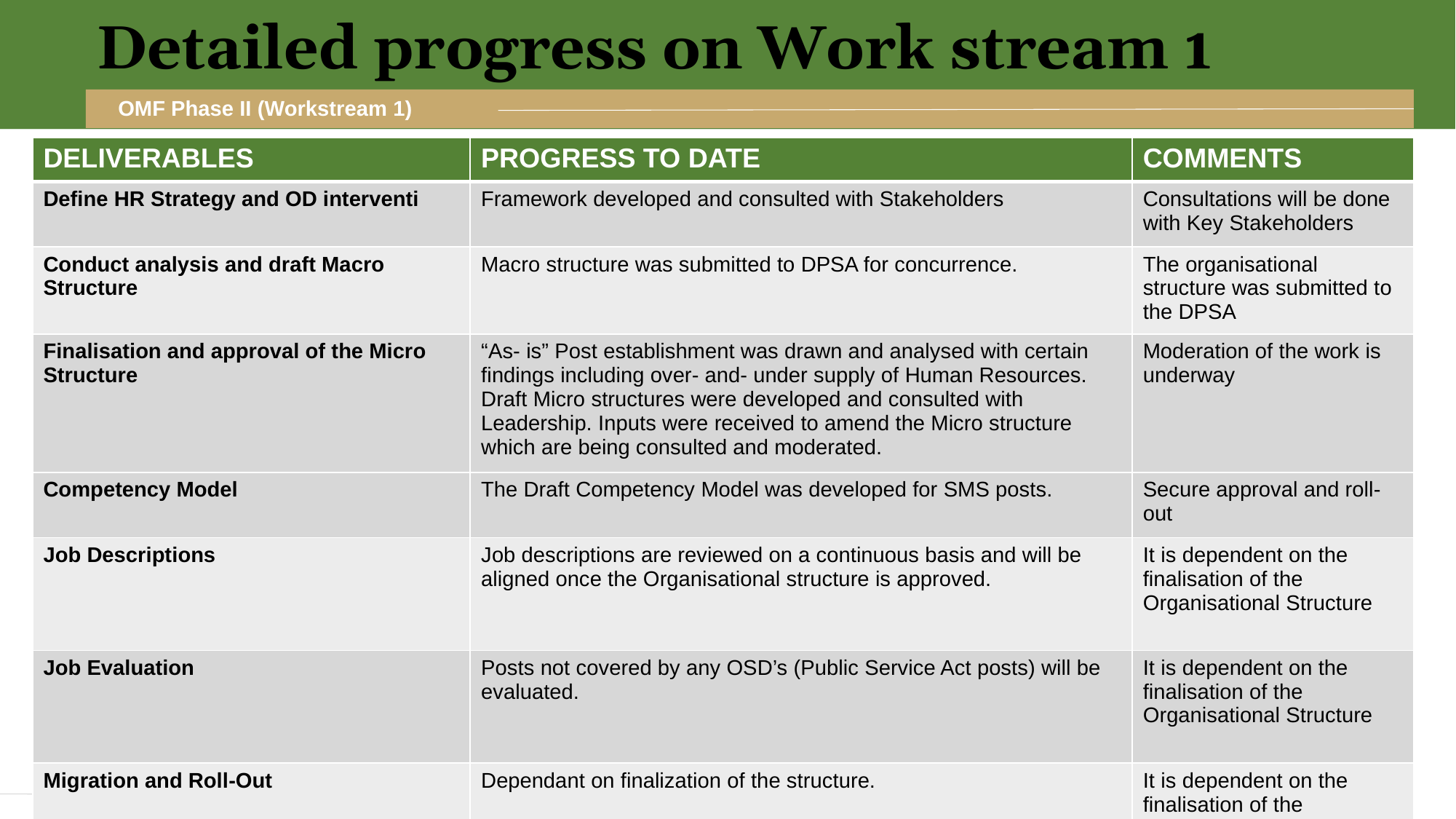

Detailed progress on Work stream 1

OMF Phase II (Workstream 1)
| DELIVERABLES | PROGRESS TO DATE | COMMENTS |
| --- | --- | --- |
| Define HR Strategy and OD interventi | Framework developed and consulted with Stakeholders | Consultations will be done with Key Stakeholders |
| Conduct analysis and draft Macro Structure | Macro structure was submitted to DPSA for concurrence. | The organisational structure was submitted to the DPSA |
| Finalisation and approval of the Micro Structure | “As- is” Post establishment was drawn and analysed with certain findings including over- and- under supply of Human Resources. Draft Micro structures were developed and consulted with Leadership. Inputs were received to amend the Micro structure which are being consulted and moderated. | Moderation of the work is underway |
| Competency Model | The Draft Competency Model was developed for SMS posts. | Secure approval and roll-out |
| Job Descriptions | Job descriptions are reviewed on a continuous basis and will be aligned once the Organisational structure is approved. | It is dependent on the finalisation of the Organisational Structure |
| Job Evaluation | Posts not covered by any OSD’s (Public Service Act posts) will be evaluated. | It is dependent on the finalisation of the Organisational Structure |
| Migration and Roll-Out | Dependant on finalization of the structure. | It is dependent on the finalisation of the Organisational Structure |
| Conduct specialist HR exercises to define key concepts such as the “ideal correctional official” | The ideal Correctional Official will be defined as per the White Paper on Corrections in conjunction with Kopanong decision of an ideal Correctional Official | It is dependent on the finalisation of the Organisational Structure |